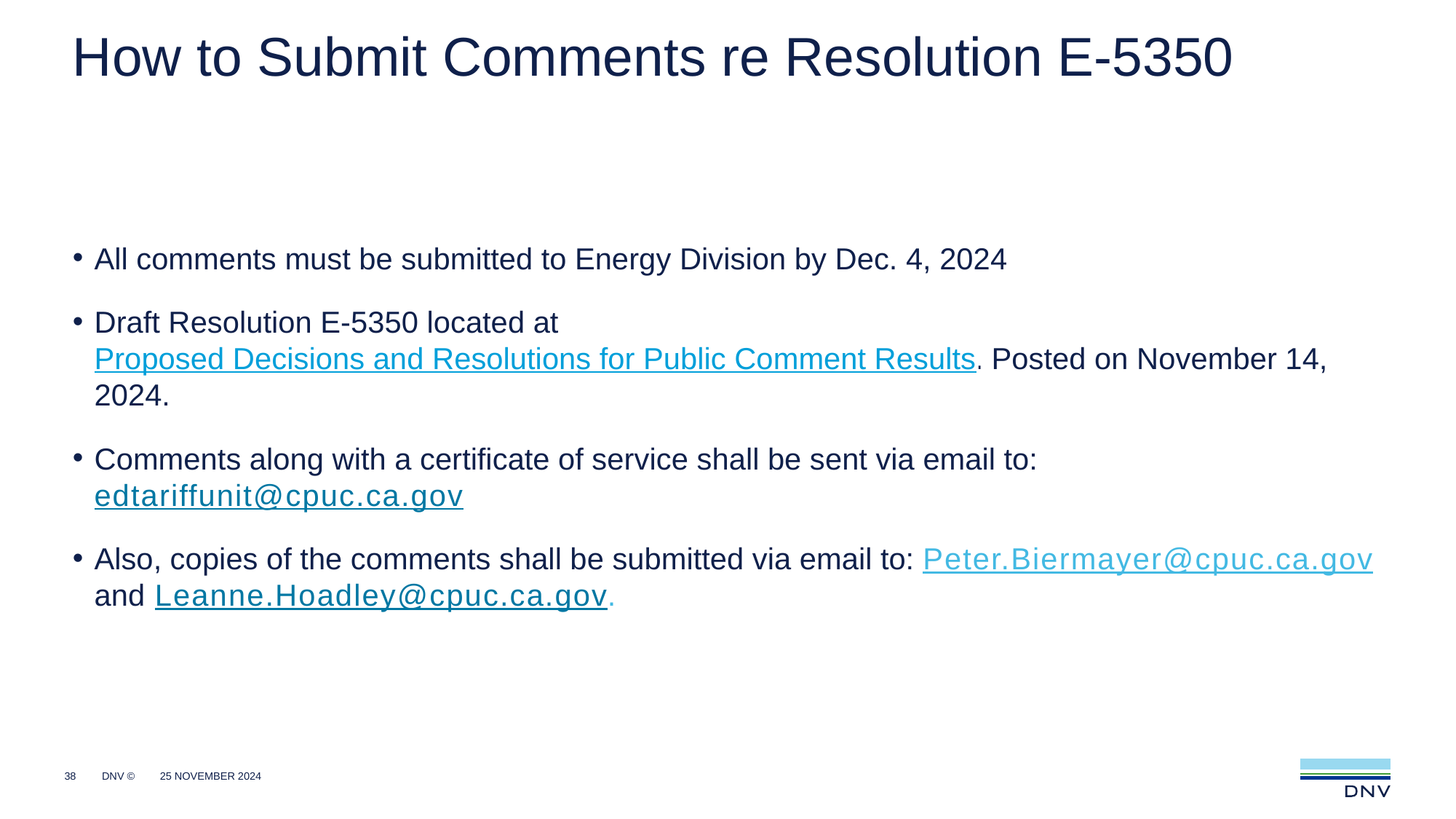

# How to Submit Comments re Resolution E-5350
All comments must be submitted to Energy Division by Dec. 4, 2024
Draft Resolution E-5350 located at Proposed Decisions and Resolutions for Public Comment Results. Posted on November 14, 2024.
Comments along with a certificate of service shall be sent via email to: edtariffunit@cpuc.ca.gov
Also, copies of the comments shall be submitted via email to: Peter.Biermayer@cpuc.ca.gov and Leanne.Hoadley@cpuc.ca.gov.
38